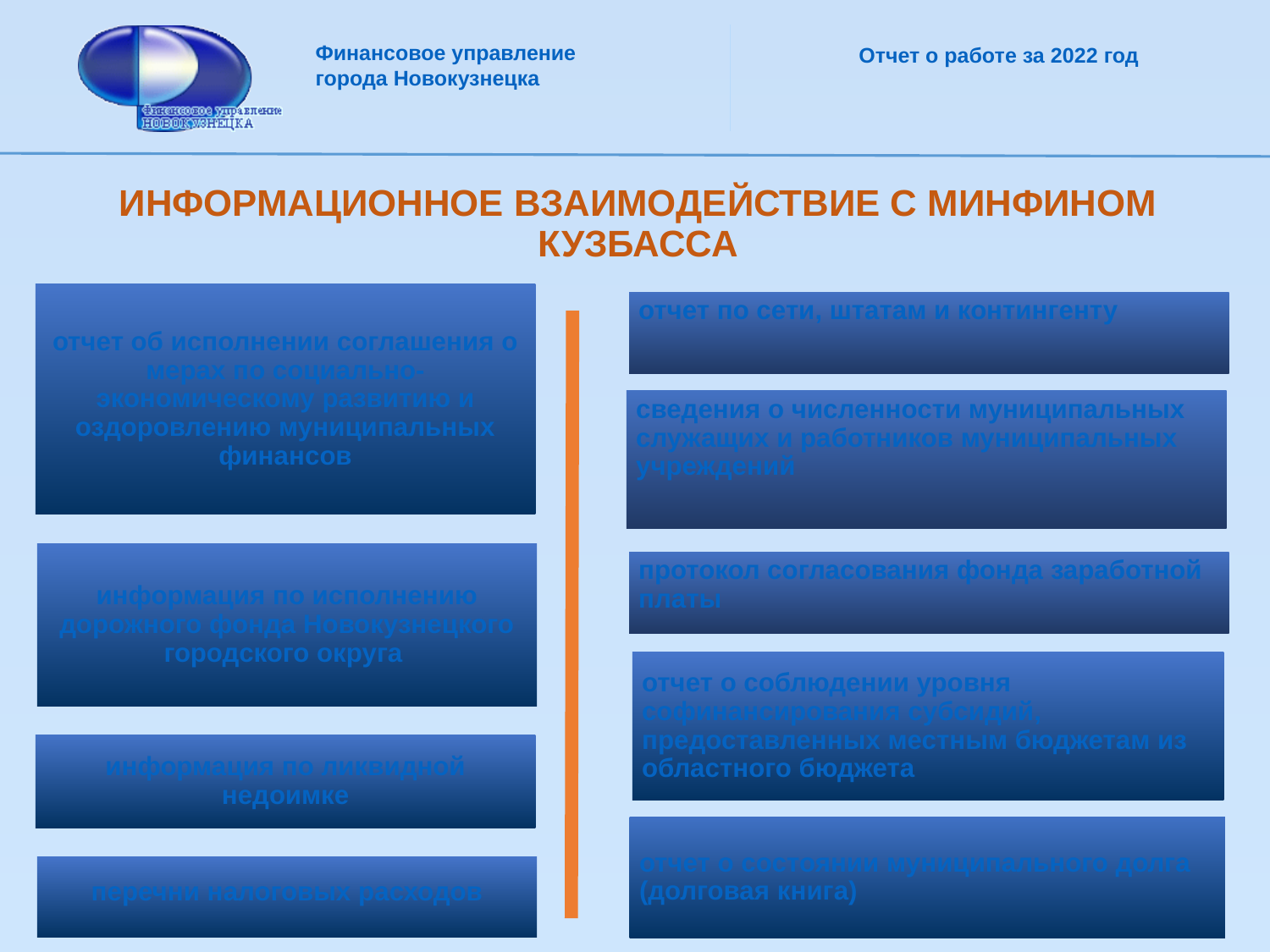

# ИНФОРМАЦИОННОЕ ВЗАИМОДЕЙСТВИЕ С МИНФИНОМ КУЗБАССА
отчет об исполнении соглашения о мерах по социально-экономическому развитию и оздоровлению муниципальных финансов
отчет по сети, штатам и контингенту

сведения о численности муниципальных служащих и работников муниципальных учреждений

информация по исполнению дорожного фонда Новокузнецкого городского округа
протокол согласования фонда заработной платы

отчет о соблюдении уровня софинансирования субсидий, предоставленных местным бюджетам из областного бюджета
информация по ликвидной недоимке
отчет о состоянии муниципального долга (долговая книга)

перечни налоговых расходов